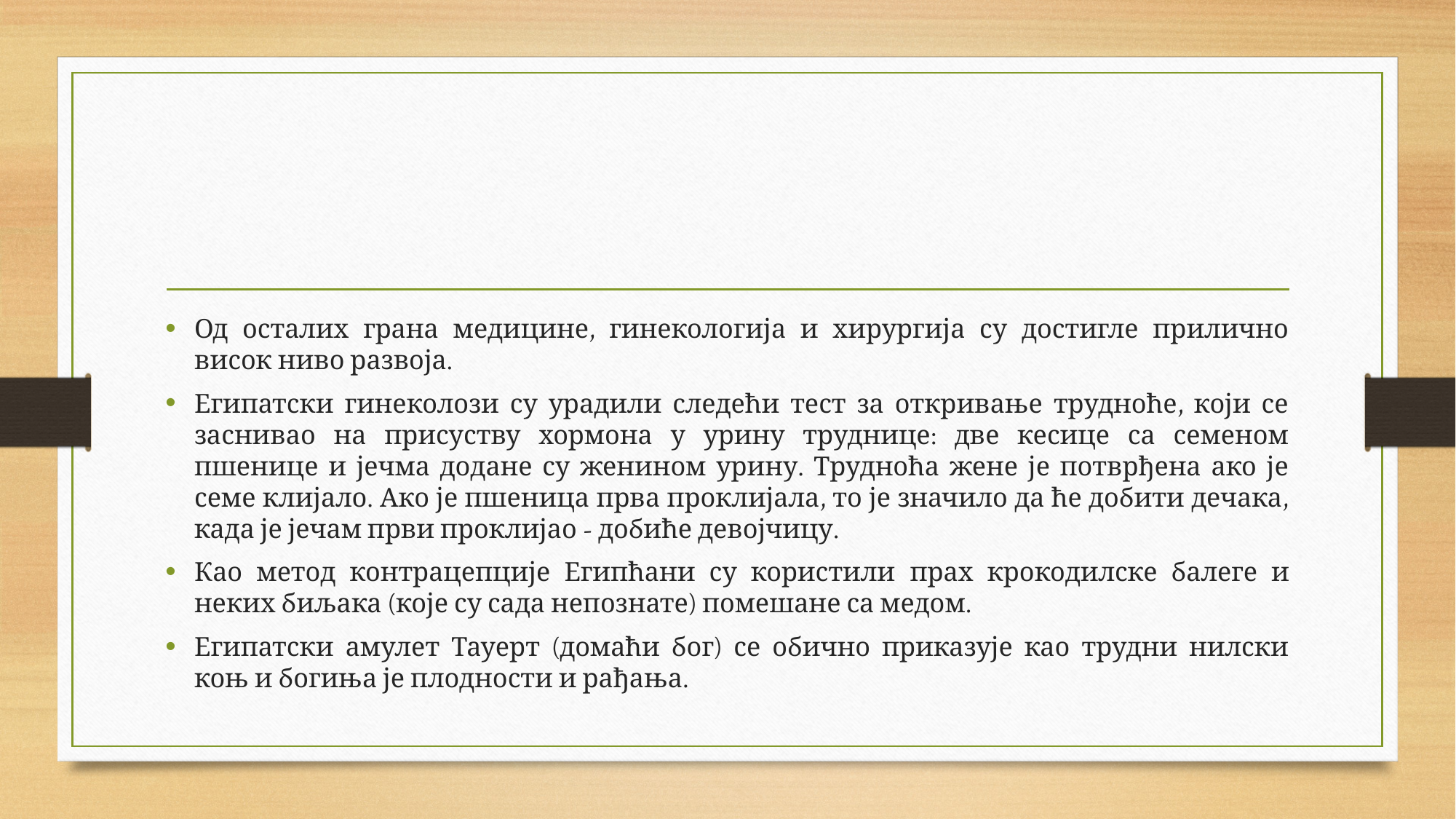

Од осталих грана медицине, гинекологија и хирургија су достигле прилично висок ниво развоја.
Египатски гинеколози су урадили следећи тест за откривање трудноће, који се заснивао на присуству хормона у урину труднице: две кесице са семеном пшенице и јечма додане су женином урину. Трудноћа жене је потврђена ако је семе клијало. Ако је пшеница прва проклијала, то је значило да ће добити дечака, када је јечам први проклијао - добиће девојчицу.
Као метод контрацепције Египћани су користили прах крокодилске балеге и неких биљака (које су сада непознате) помешане са медом.
Египатски амулет Тауерт (домаћи бог) се обично приказује као трудни нилски коњ и богиња је плодности и рађања.